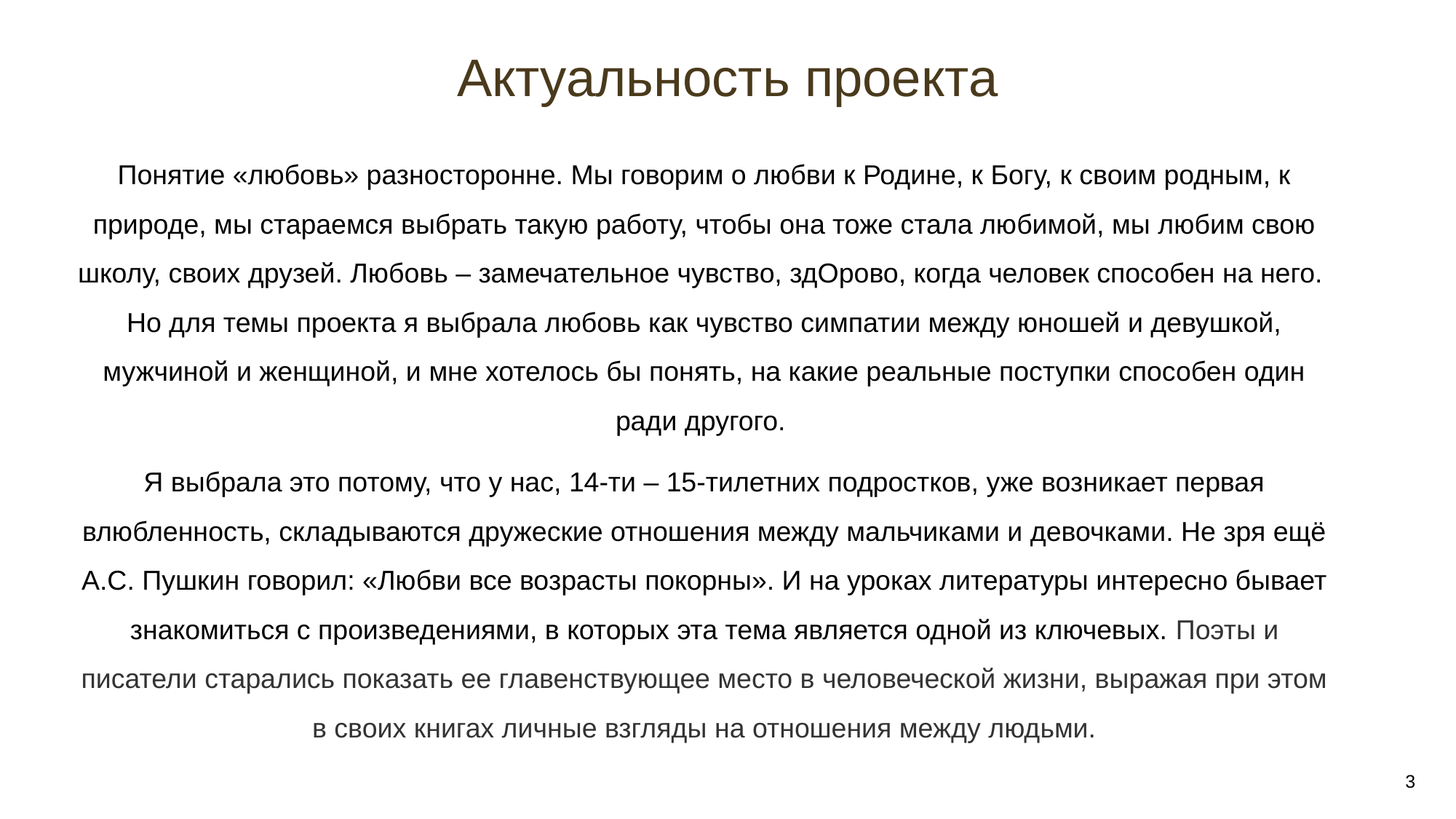

# Актуальность проекта
Понятие «любовь» разносторонне. Мы говорим о любви к Родине, к Богу, к своим родным, к природе, мы стараемся выбрать такую работу, чтобы она тоже стала любимой, мы любим свою школу, своих друзей. Любовь – замечательное чувство, здОрово, когда человек способен на него.
Но для темы проекта я выбрала любовь как чувство симпатии между юношей и девушкой, мужчиной и женщиной, и мне хотелось бы понять, на какие реальные поступки способен один ради другого.
Я выбрала это потому, что у нас, 14-ти – 15-тилетних подростков, уже возникает первая влюбленность, складываются дружеские отношения между мальчиками и девочками. Не зря ещё А.С. Пушкин говорил: «Любви все возрасты покорны». И на уроках литературы интересно бывает знакомиться с произведениями, в которых эта тема является одной из ключевых. Поэты и писатели старались показать ее главенствующее место в человеческой жизни, выражая при этом в своих книгах личные взгляды на отношения между людьми.
3